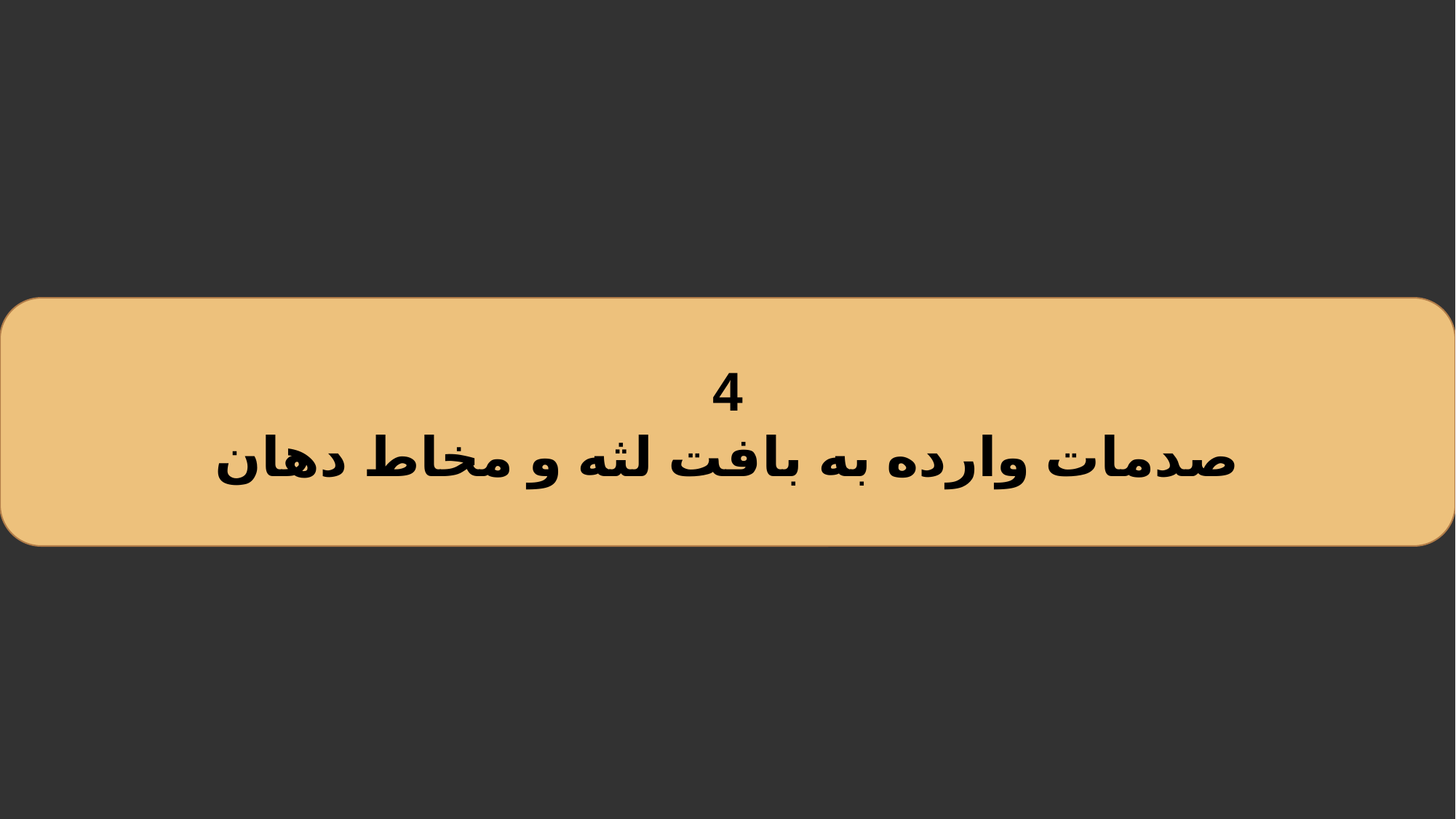

4
صدمات وارده به بافت لثه و مخاط دهان